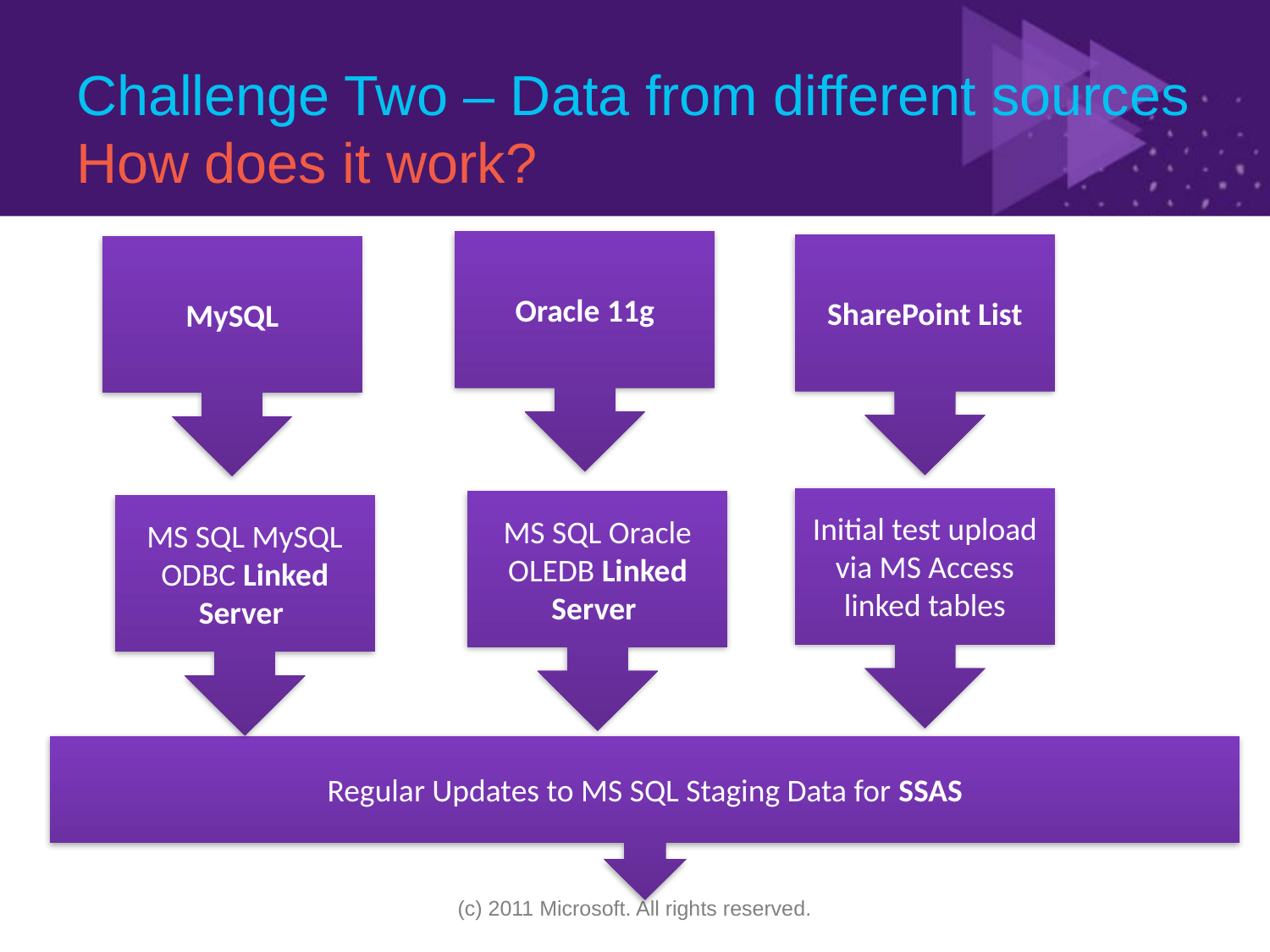

# Challenge Two – Data from different sources How does it work?
Oracle 11g
SharePoint List
MySQL
Initial test upload via MS Access linked tables
MS SQL Oracle OLEDB Linked Server
MS SQL MySQL ODBC Linked Server
Regular Updates to MS SQL Staging Data for SSAS
(c) 2011 Microsoft. All rights reserved.